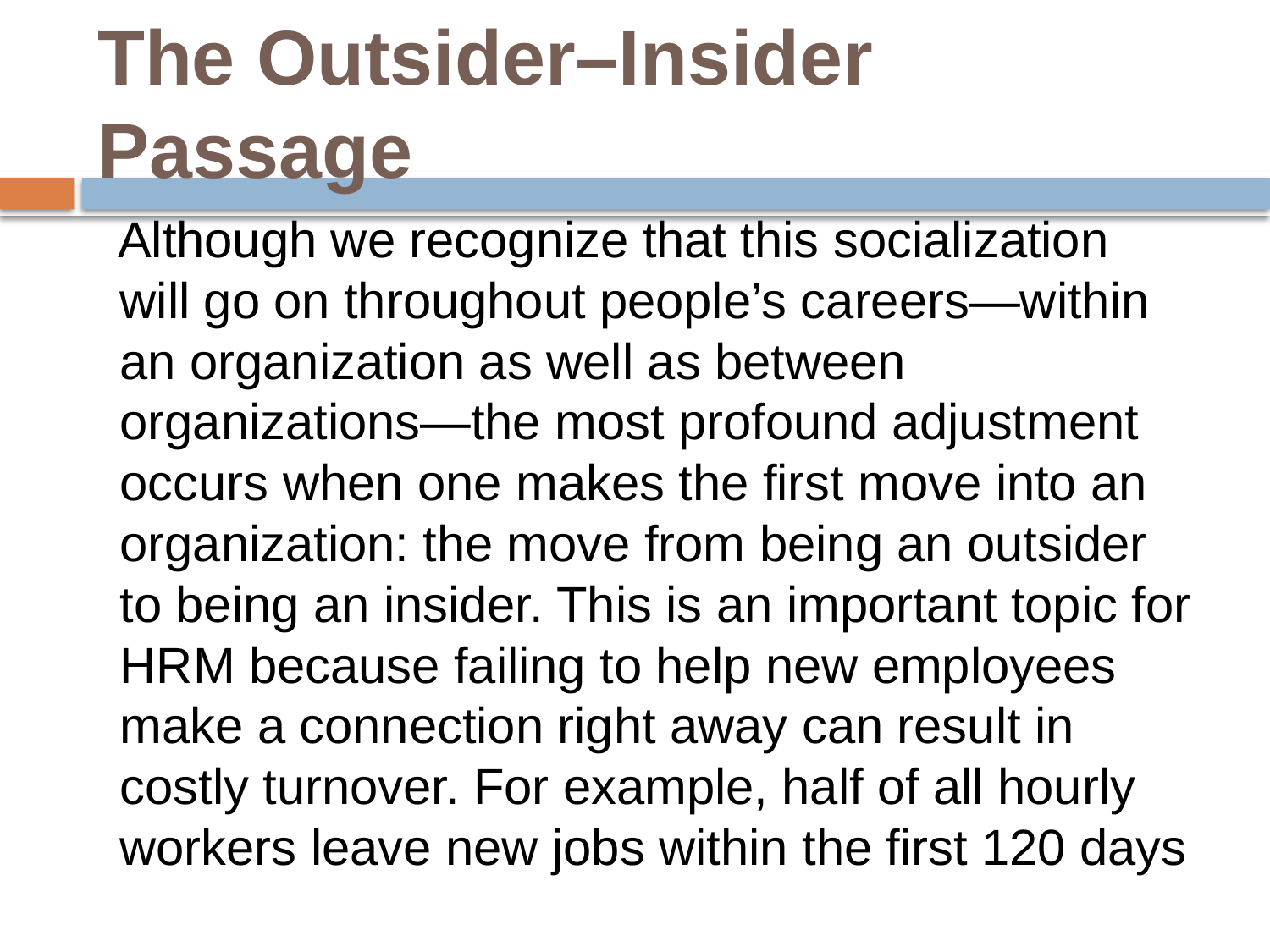

# The Outsider–Insider Passage
   Although we recognize that this socialization will go on throughout people’s careers—within an organization as well as between organizations—the most profound adjustment occurs when one makes the first move into an  organization: the move from being an outsider to being an insider. This is an important topic for HRM because failing to help new employees make a connection right away can result in costly turnover. For example, half of all hourly workers leave new jobs within the first 120 days